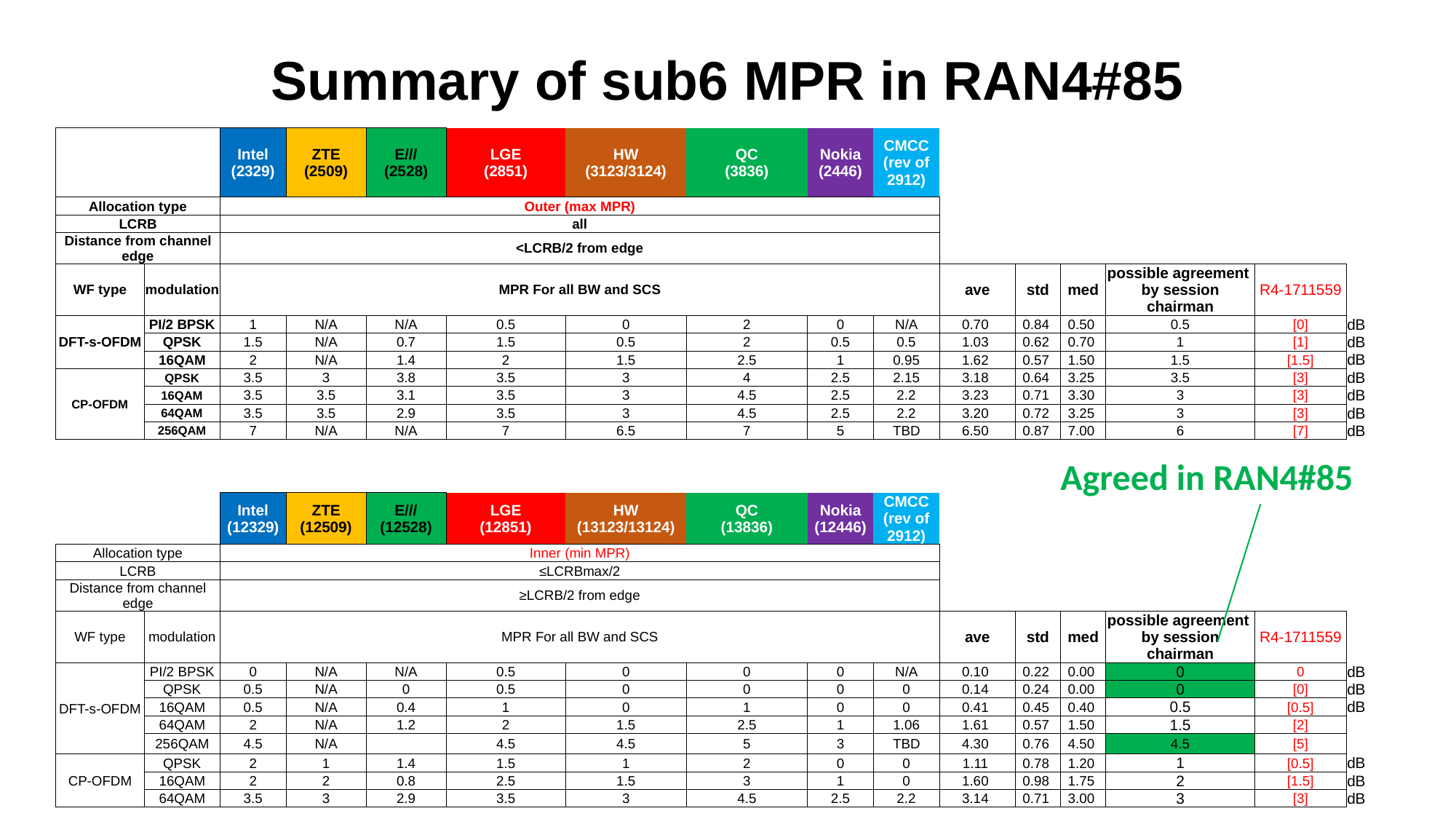

# Summary of sub6 MPR in RAN4#85
|  |  | Intel (2329) | ZTE (2509) | E/// (2528) | LGE (2851) | HW (3123/3124) | QC (3836) | Nokia (2446) | CMCC (rev of 2912) |  |  |  |  |  |  |
| --- | --- | --- | --- | --- | --- | --- | --- | --- | --- | --- | --- | --- | --- | --- | --- |
|  |  |  |  |  |  |  |  |  |  |  |  |  |  |  |  |
| Allocation type |  | Outer (max MPR) |  |  |  |  |  |  |  |  |  |  |  |  |  |
| LCRB |  | all |  |  |  |  |  |  |  |  |  |  |  |  |  |
| Distance from channel edge |  | <LCRB/2 from edge |  |  |  |  |  |  |  |  |  |  |  |  |  |
| WF type | modulation | MPR For all BW and SCS |  |  |  |  |  |  |  | ave | std | med | possible agreement by session chairman | R4-1711559 |  |
| DFT-s-OFDM | PI/2 BPSK | 1 | N/A | N/A | 0.5 | 0 | 2 | 0 | N/A | 0.70 | 0.84 | 0.50 | 0.5 | [0] | dB |
|  | QPSK | 1.5 | N/A | 0.7 | 1.5 | 0.5 | 2 | 0.5 | 0.5 | 1.03 | 0.62 | 0.70 | 1 | [1] | dB |
|  | 16QAM | 2 | N/A | 1.4 | 2 | 1.5 | 2.5 | 1 | 0.95 | 1.62 | 0.57 | 1.50 | 1.5 | [1.5] | dB |
| CP-OFDM | QPSK | 3.5 | 3 | 3.8 | 3.5 | 3 | 4 | 2.5 | 2.15 | 3.18 | 0.64 | 3.25 | 3.5 | [3] | dB |
|  | 16QAM | 3.5 | 3.5 | 3.1 | 3.5 | 3 | 4.5 | 2.5 | 2.2 | 3.23 | 0.71 | 3.30 | 3 | [3] | dB |
|  | 64QAM | 3.5 | 3.5 | 2.9 | 3.5 | 3 | 4.5 | 2.5 | 2.2 | 3.20 | 0.72 | 3.25 | 3 | [3] | dB |
|  | 256QAM | 7 | N/A | N/A | 7 | 6.5 | 7 | 5 | TBD | 6.50 | 0.87 | 7.00 | 6 | [7] | dB |
|  |  |  |  |  |  |  |  |  |  |  |  |  |  |  |  |
|  |  |  |  |  |  |  |  |  |  |  |  |  |  |  |  |
|  |  |  |  |  |  |  |  |  |  |  |  |  |  |  |  |
|  |  | Intel (12329) | ZTE (12509) | E/// (12528) | LGE (12851) | HW (13123/13124) | QC (13836) | Nokia (12446) | CMCC (rev of 2912) |  |  |  |  |  |  |
|  |  |  |  |  |  |  |  |  |  |  |  |  |  |  |  |
| Allocation type |  | Inner (min MPR) |  |  |  |  |  |  |  |  |  |  |  |  |  |
| LCRB |  | ≤LCRBmax/2 |  |  |  |  |  |  |  |  |  |  |  |  |  |
| Distance from channel edge |  | ≥LCRB/2 from edge |  |  |  |  |  |  |  |  |  |  |  |  |  |
| WF type | modulation | MPR For all BW and SCS |  |  |  |  |  |  |  | ave | std | med | possible agreement by session chairman | R4-1711559 |  |
| DFT-s-OFDM | PI/2 BPSK | 0 | N/A | N/A | 0.5 | 0 | 0 | 0 | N/A | 0.10 | 0.22 | 0.00 | 0 | 0 | dB |
|  | QPSK | 0.5 | N/A | 0 | 0.5 | 0 | 0 | 0 | 0 | 0.14 | 0.24 | 0.00 | 0 | [0] | dB |
|  | 16QAM | 0.5 | N/A | 0.4 | 1 | 0 | 1 | 0 | 0 | 0.41 | 0.45 | 0.40 | 0.5 | [0.5] | dB |
|  | 64QAM | 2 | N/A | 1.2 | 2 | 1.5 | 2.5 | 1 | 1.06 | 1.61 | 0.57 | 1.50 | 1.5 | [2] |  |
|  | 256QAM | 4.5 | N/A |  | 4.5 | 4.5 | 5 | 3 | TBD | 4.30 | 0.76 | 4.50 | 4.5 | [5] |  |
| CP-OFDM | QPSK | 2 | 1 | 1.4 | 1.5 | 1 | 2 | 0 | 0 | 1.11 | 0.78 | 1.20 | 1 | [0.5] | dB |
|  | 16QAM | 2 | 2 | 0.8 | 2.5 | 1.5 | 3 | 1 | 0 | 1.60 | 0.98 | 1.75 | 2 | [1.5] | dB |
|  | 64QAM | 3.5 | 3 | 2.9 | 3.5 | 3 | 4.5 | 2.5 | 2.2 | 3.14 | 0.71 | 3.00 | 3 | [3] | dB |
Agreed in RAN4#85